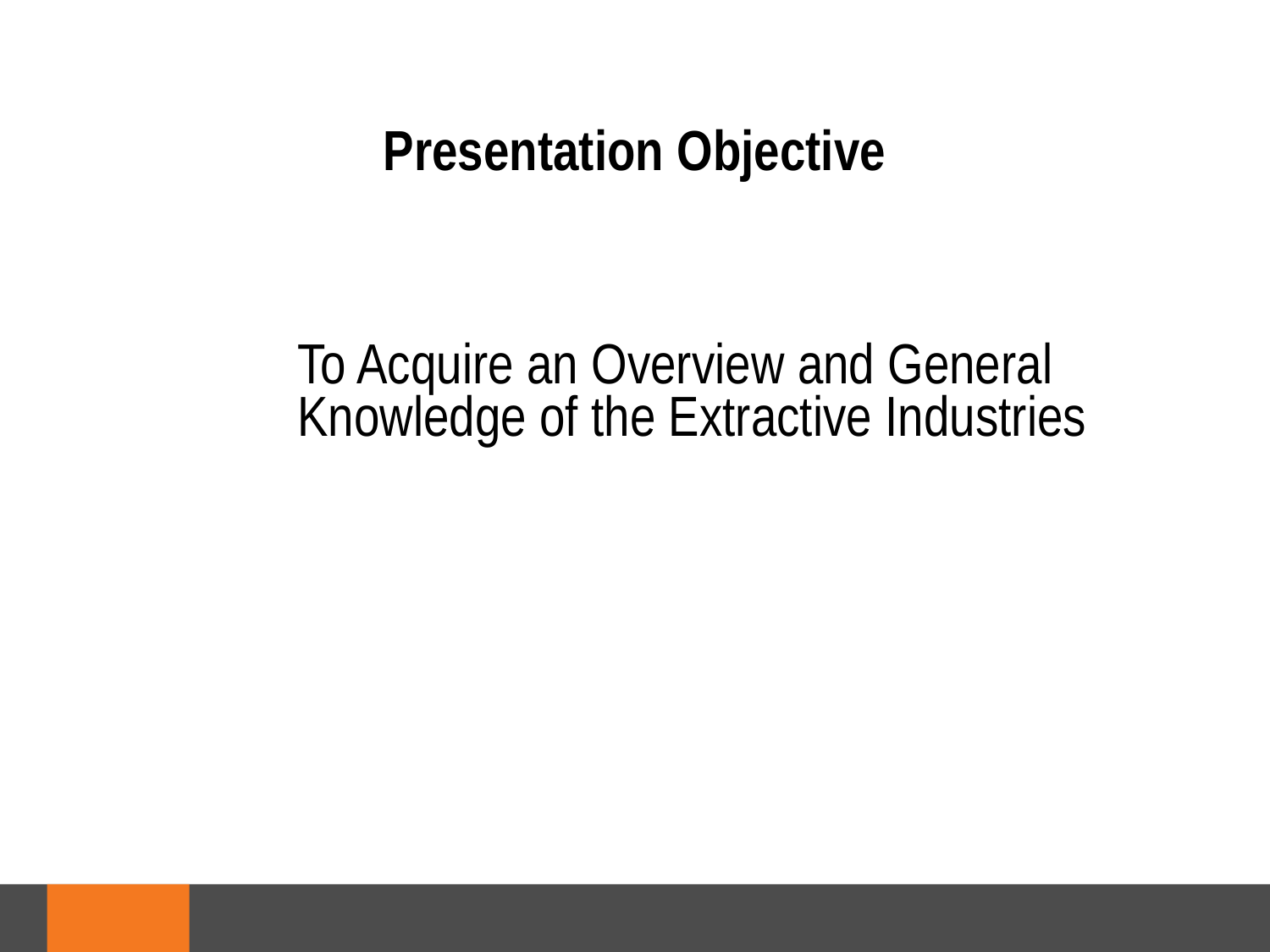

# Presentation Objective
To Acquire an Overview and General Knowledge of the Extractive Industries